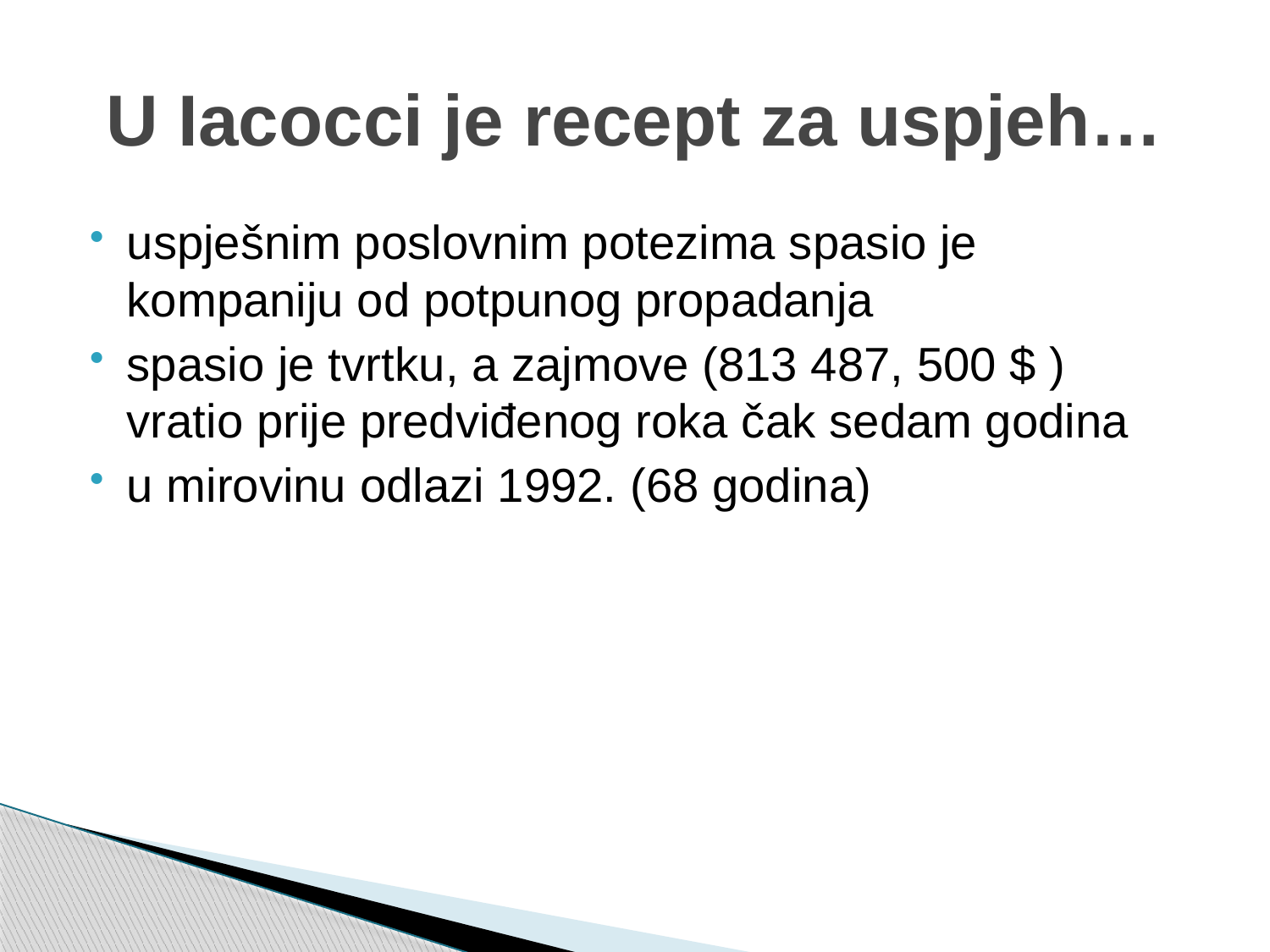

# U Iacocci je recept za uspjeh…
uspješnim poslovnim potezima spasio je kompaniju od potpunog propadanja
spasio je tvrtku, a zajmove (813 487, 500 $ ) vratio prije predviđenog roka čak sedam godina
u mirovinu odlazi 1992. (68 godina)